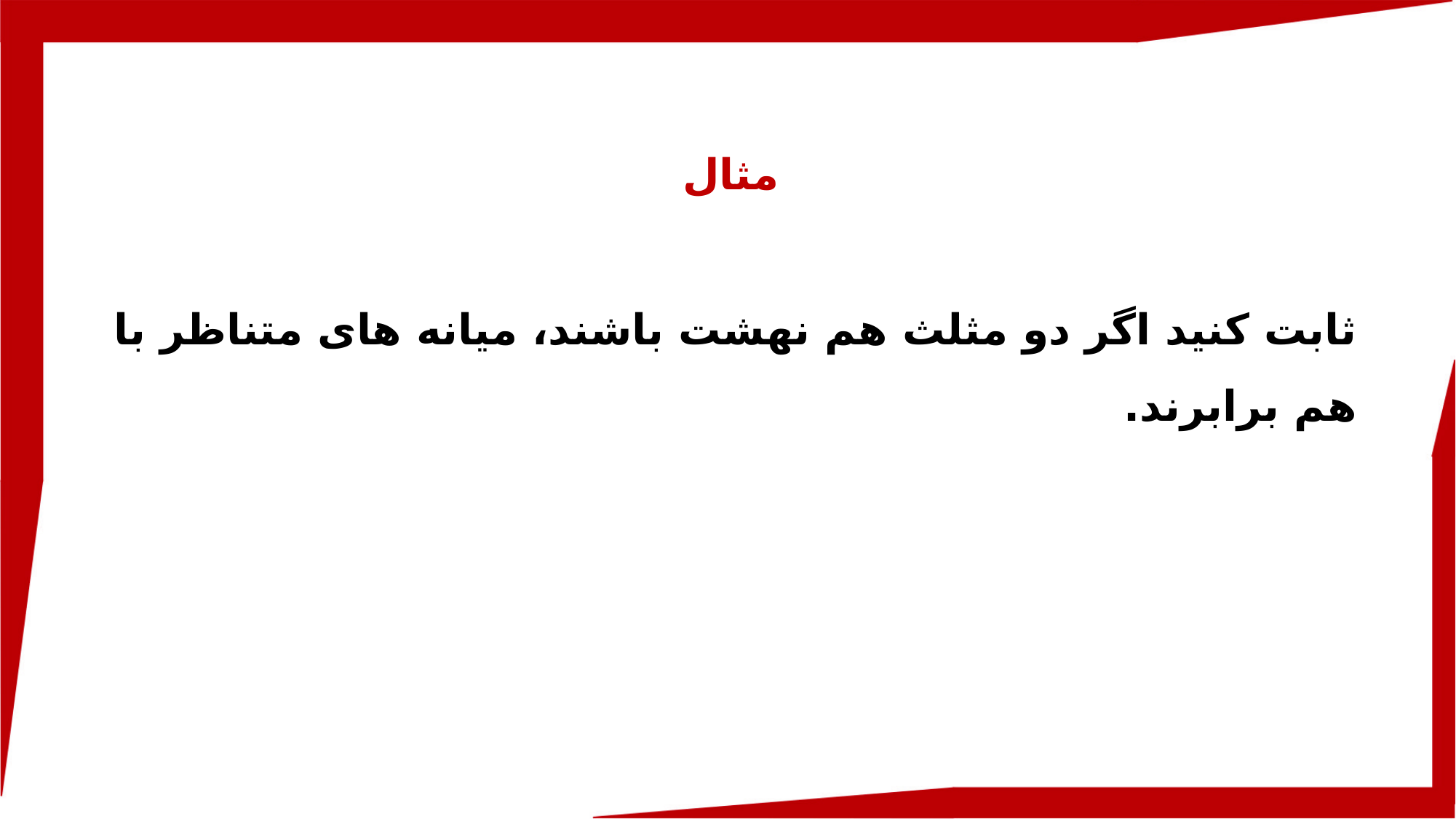

مثال
ثابت کنید اگر دو مثلث هم نهشت باشند، میانه های متناظر با هم برابرند.